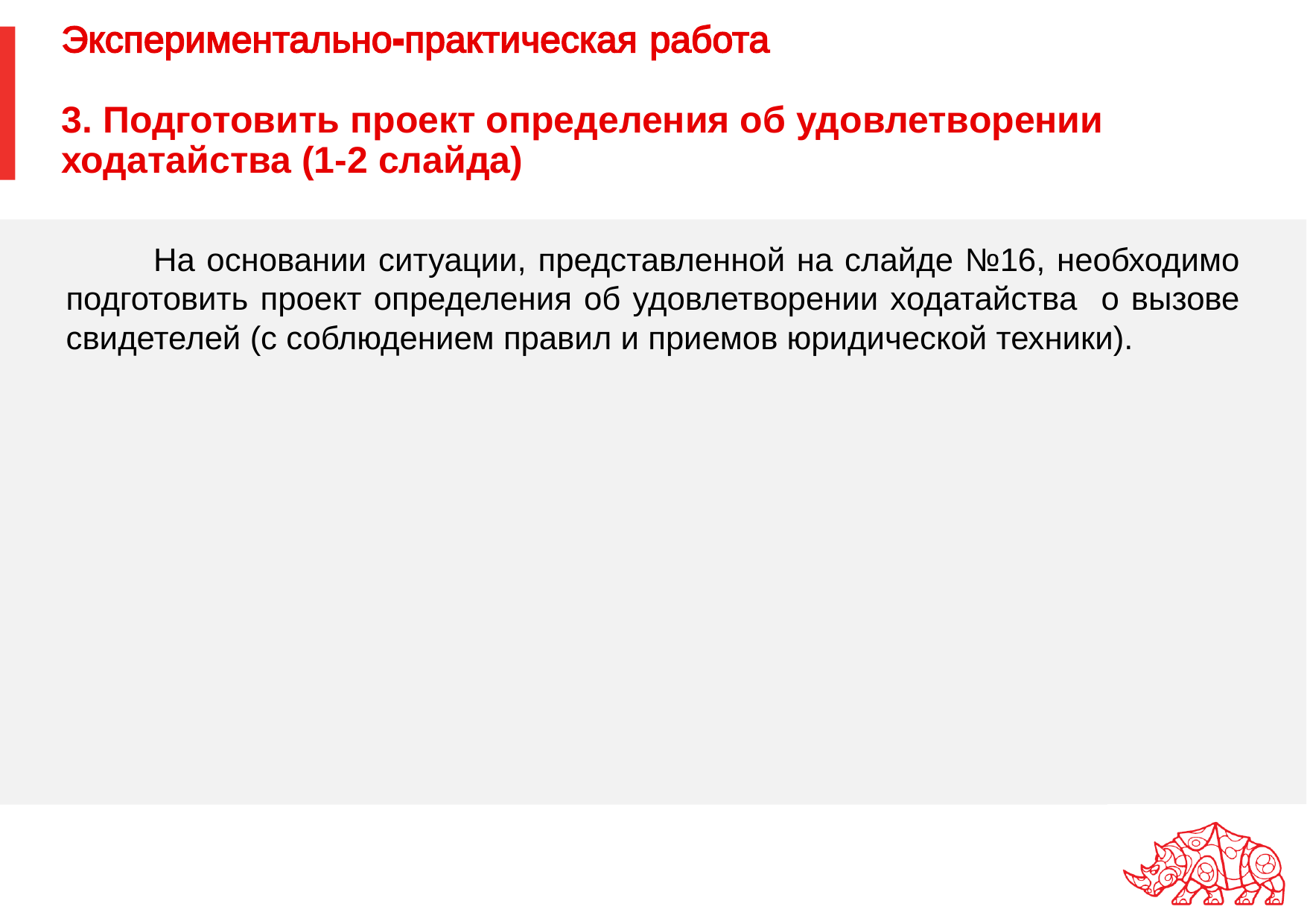

# Экспериментально-практическая работа 3. Подготовить проект определения об удовлетворении ходатайства (1-2 слайда)
На основании ситуации, представленной на слайде №16, необходимо подготовить проект определения об удовлетворении ходатайства  о вызове свидетелей (с соблюдением правил и приемов юридической техники).